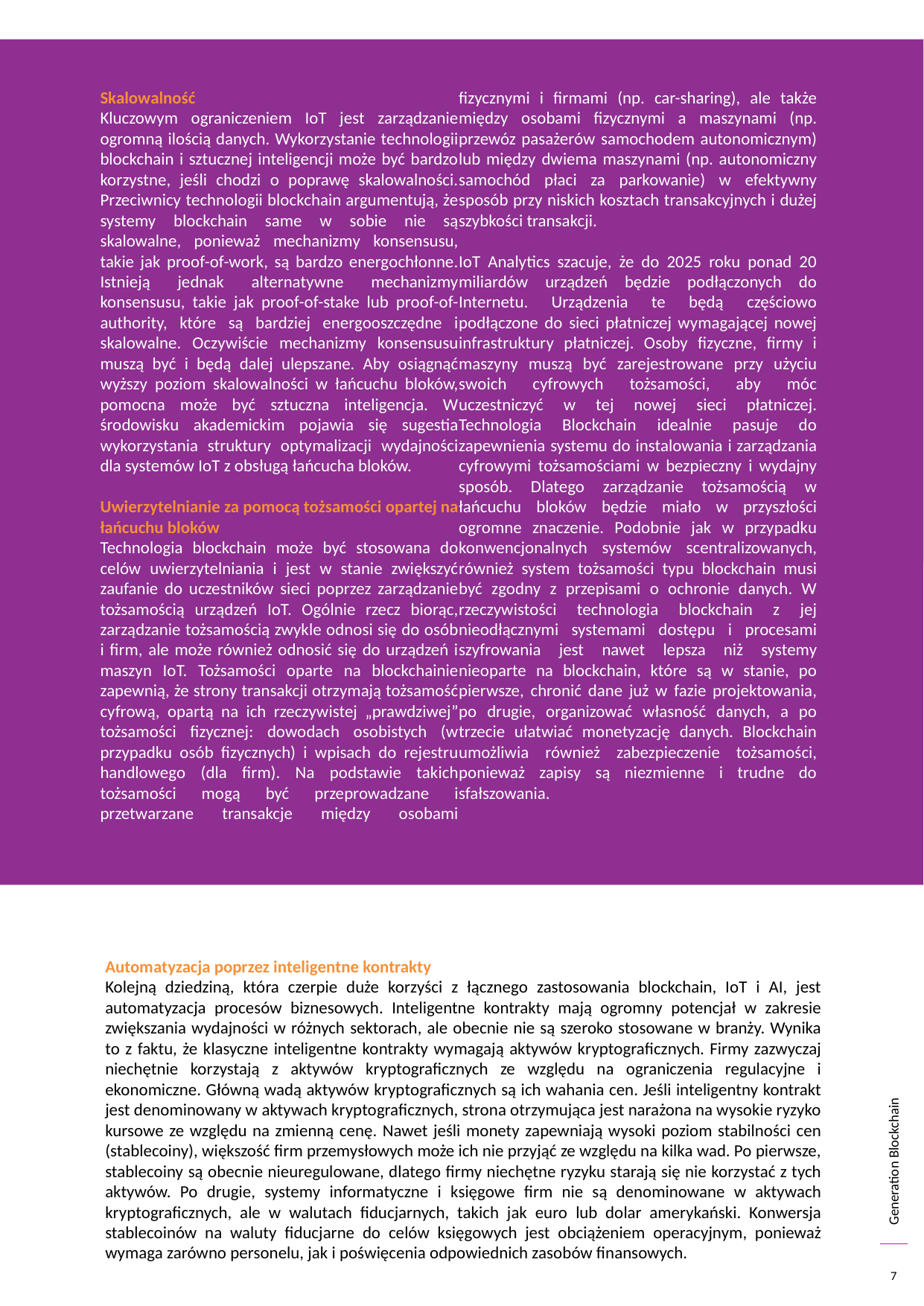

Skalowalność
Kluczowym ograniczeniem IoT jest zarządzanie ogromną ilością danych. Wykorzystanie technologii blockchain i sztucznej inteligencji może być bardzo korzystne, jeśli chodzi o poprawę skalowalności. Przeciwnicy technologii blockchain argumentują, że systemy blockchain same w sobie nie są skalowalne, ponieważ mechanizmy konsensusu, takie jak proof-of-work, są bardzo energochłonne. Istnieją jednak alternatywne mechanizmy konsensusu, takie jak proof-of-stake lub proof-of-authority, które są bardziej energooszczędne i skalowalne. Oczywiście mechanizmy konsensusu muszą być i będą dalej ulepszane. Aby osiągnąć wyższy poziom skalowalności w łańcuchu bloków, pomocna może być sztuczna inteligencja. W środowisku akademickim pojawia się sugestia wykorzystania struktury optymalizacji wydajności dla systemów IoT z obsługą łańcucha bloków.

Uwierzytelnianie za pomocą tożsamości opartej na łańcuchu bloków
Technologia blockchain może być stosowana do celów uwierzytelniania i jest w stanie zwiększyć zaufanie do uczestników sieci poprzez zarządzanie tożsamością urządzeń IoT. Ogólnie rzecz biorąc, zarządzanie tożsamością zwykle odnosi się do osób i firm, ale może również odnosić się do urządzeń i maszyn IoT. Tożsamości oparte na blockchainie zapewnią, że strony transakcji otrzymają tożsamość cyfrową, opartą na ich rzeczywistej „prawdziwej” tożsamości fizycznej: dowodach osobistych (w przypadku osób fizycznych) i wpisach do rejestru handlowego (dla firm). Na podstawie takich tożsamości mogą być przeprowadzane i przetwarzane transakcje między osobami fizycznymi i firmami (np. car-sharing), ale także między osobami fizycznymi a maszynami (np. przewóz pasażerów samochodem autonomicznym) lub między dwiema maszynami (np. autonomiczny samochód płaci za parkowanie) w efektywny sposób przy niskich kosztach transakcyjnych i dużej szybkości transakcji.

IoT Analytics szacuje, że do 2025 roku ponad 20 miliardów urządzeń będzie podłączonych do Internetu. Urządzenia te będą częściowo podłączone do sieci płatniczej wymagającej nowej infrastruktury płatniczej. Osoby fizyczne, firmy i maszyny muszą być zarejestrowane przy użyciu swoich cyfrowych tożsamości, aby móc uczestniczyć w tej nowej sieci płatniczej. Technologia Blockchain idealnie pasuje do zapewnienia systemu do instalowania i zarządzania cyfrowymi tożsamościami w bezpieczny i wydajny sposób. Dlatego zarządzanie tożsamością w łańcuchu bloków będzie miało w przyszłości ogromne znaczenie. Podobnie jak w przypadku konwencjonalnych systemów scentralizowanych, również system tożsamości typu blockchain musi być zgodny z przepisami o ochronie danych. W rzeczywistości technologia blockchain z jej nieodłącznymi systemami dostępu i procesami szyfrowania jest nawet lepsza niż systemy nieoparte na blockchain, które są w stanie, po pierwsze, chronić dane już w fazie projektowania, po drugie, organizować własność danych, a po trzecie ułatwiać monetyzację danych. Blockchain umożliwia również zabezpieczenie tożsamości, ponieważ zapisy są niezmienne i trudne do sfałszowania.

Automatyzacja poprzez inteligentne kontrakty
Kolejną dziedziną, która czerpie duże korzyści z łącznego zastosowania blockchain, IoT i AI, jest automatyzacja procesów biznesowych. Inteligentne kontrakty mają ogromny potencjał w zakresie zwiększania wydajności w różnych sektorach, ale obecnie nie są szeroko stosowane w branży. Wynika to z faktu, że klasyczne inteligentne kontrakty wymagają aktywów kryptograficznych. Firmy zazwyczaj niechętnie korzystają z aktywów kryptograficznych ze względu na ograniczenia regulacyjne i ekonomiczne. Główną wadą aktywów kryptograficznych są ich wahania cen. Jeśli inteligentny kontrakt jest denominowany w aktywach kryptograficznych, strona otrzymująca jest narażona na wysokie ryzyko kursowe ze względu na zmienną cenę. Nawet jeśli monety zapewniają wysoki poziom stabilności cen (stablecoiny), większość firm przemysłowych może ich nie przyjąć ze względu na kilka wad. Po pierwsze, stablecoiny są obecnie nieuregulowane, dlatego firmy niechętne ryzyku starają się nie korzystać z tych aktywów. Po drugie, systemy informatyczne i księgowe firm nie są denominowane w aktywach kryptograficznych, ale w walutach fiducjarnych, takich jak euro lub dolar amerykański. Konwersja stablecoinów na waluty fiducjarne do celów księgowych jest obciążeniem operacyjnym, ponieważ wymaga zarówno personelu, jak i poświęcenia odpowiednich zasobów finansowych.
7